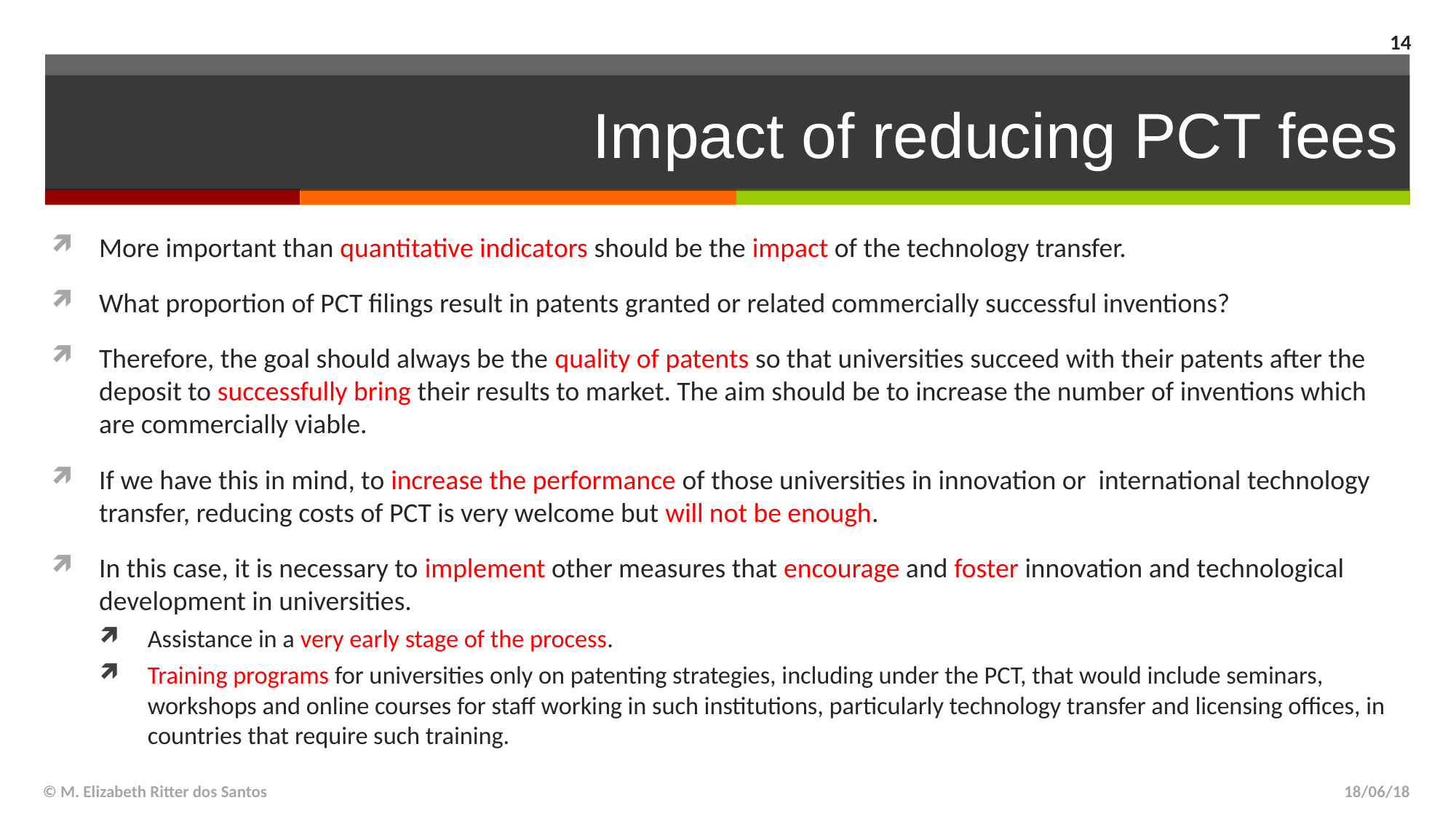

14
# Impact of reducing PCT fees
More important than quantitative indicators should be the impact of the technology transfer.
What proportion of PCT filings result in patents granted or related commercially successful inventions?
Therefore, the goal should always be the quality of patents so that universities succeed with their patents after the deposit to successfully bring their results to market. The aim should be to increase the number of inventions which are commercially viable.
If we have this in mind, to increase the performance of those universities in innovation or  international technology transfer, reducing costs of PCT is very welcome but will not be enough.
In this case, it is necessary to implement other measures that encourage and foster innovation and technological development in universities.
Assistance in a very early stage of the process.
Training programs for universities only on patenting strategies, including under the PCT, that would include seminars, workshops and online courses for staff working in such institutions, particularly technology transfer and licensing offices, in countries that require such training.
© M. Elizabeth Ritter dos Santos
18/06/18